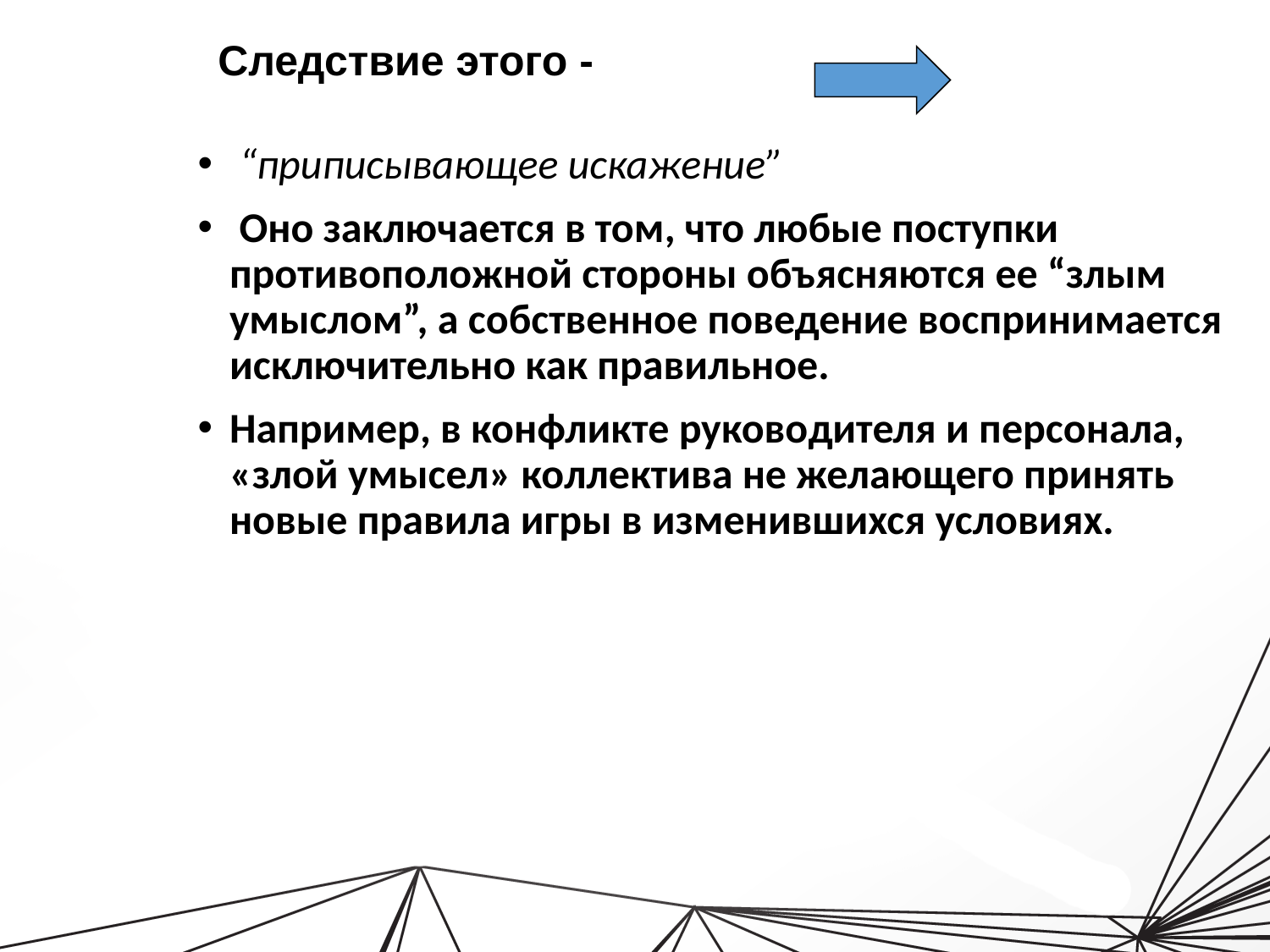

Следствие этого -

 “приписывающее искажение”
 Оно заключается в том, что любые поступки противоположной стороны объясняются ее “злым умыслом”, а собственное поведение воспринимается исключительно как правильное.
Например, в конфликте руководителя и персонала, «злой умысел» коллектива не желающего принять новые правила игры в изменившихся условиях.